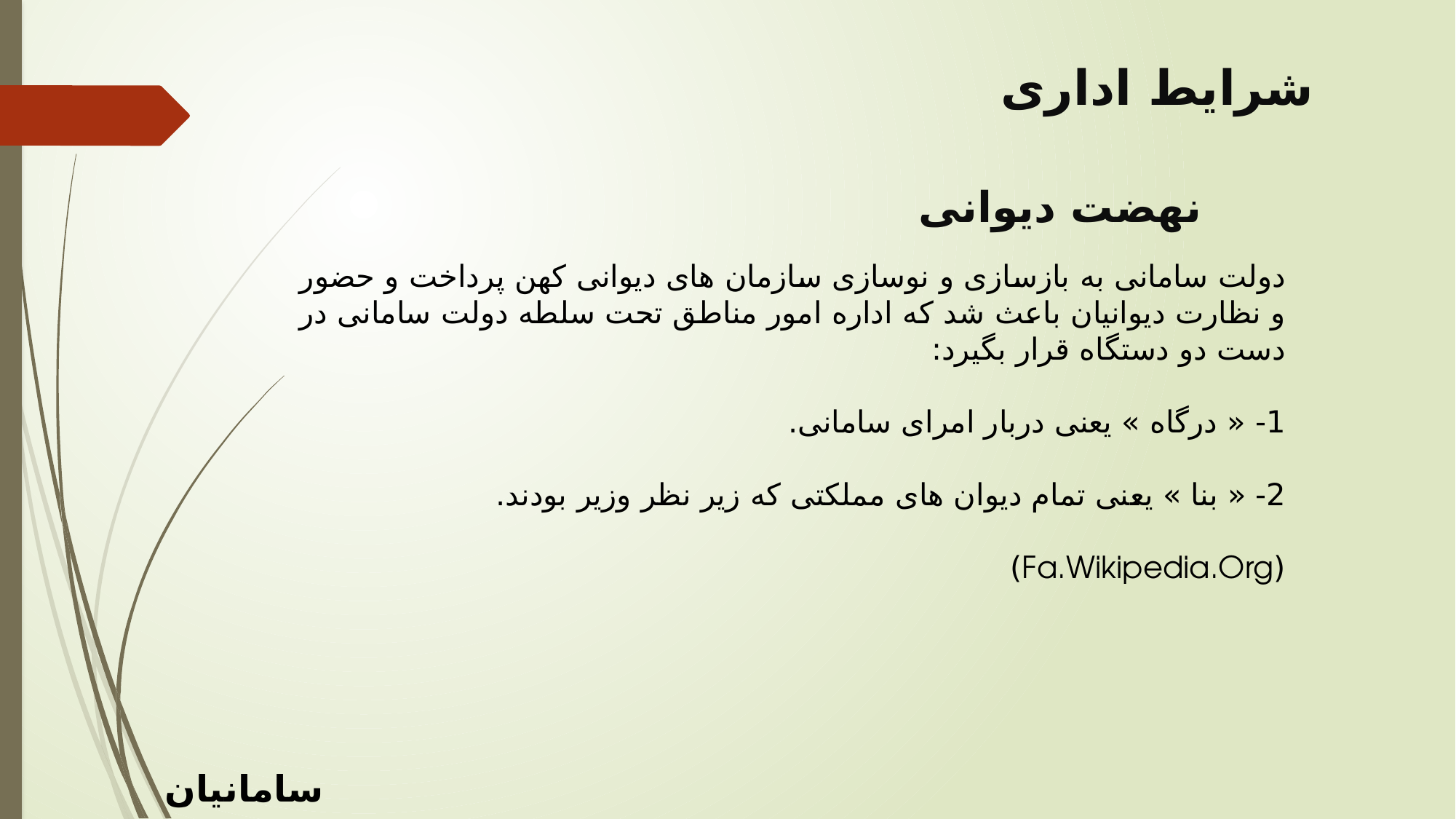

شرایط اداری
 نهضت دیوانی
دولت سامانی به بازسازی و نوسازی سازمان های دیوانی کهن پرداخت و حضور و نظارت دیوانیان باعث شد که اداره امور مناطق تحت سلطه دولت سامانی در دست دو دستگاه قرار بگیرد:

1- « درگاه » یعنی دربار امرای سامانی.

2- « بنا » یعنی تمام دیوان های مملکتی که زیر نظر وزیر بودند.

(Fa.Wikipedia.Org)
سامانیان